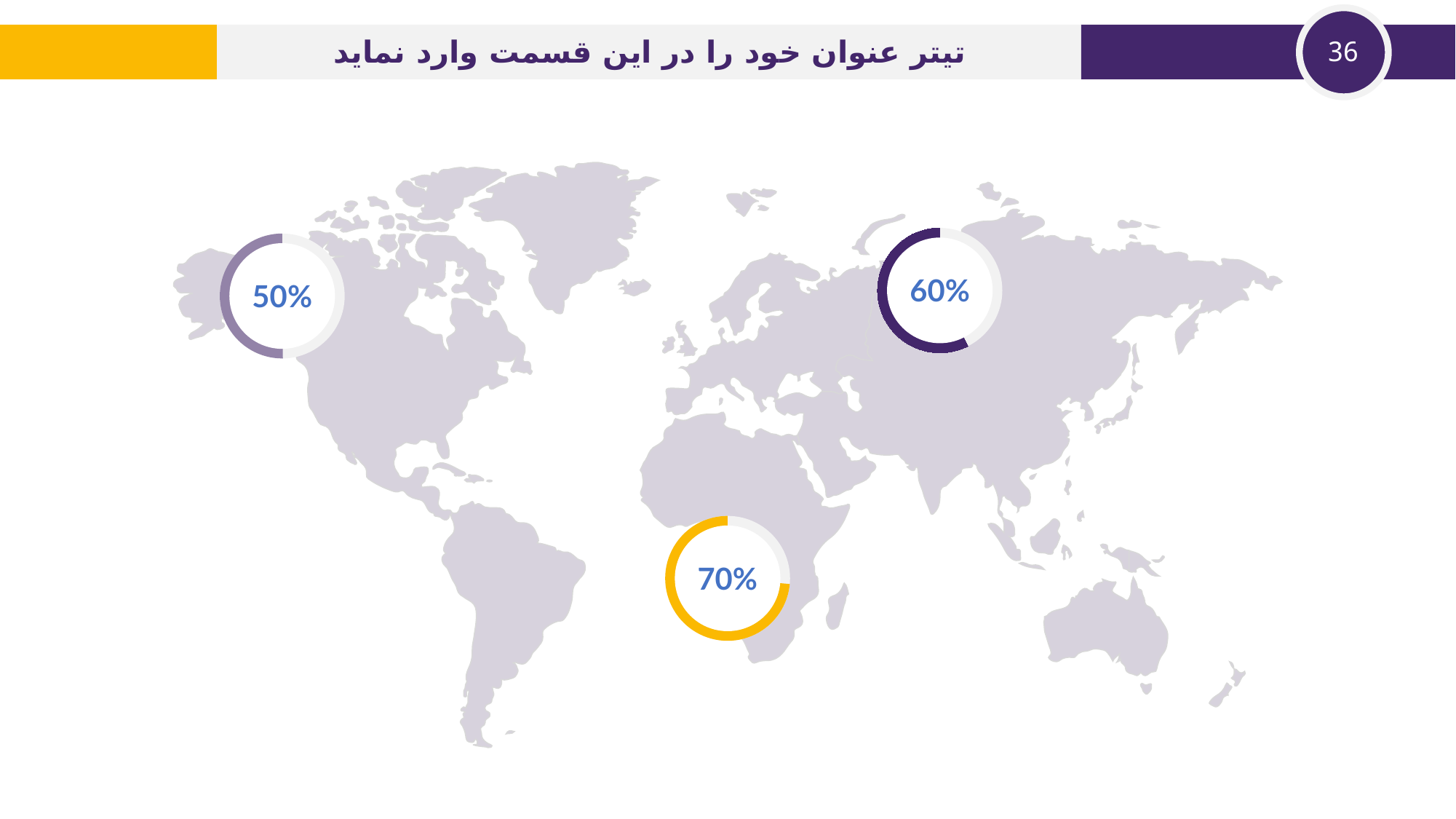

تیتر عنوان خود را در این قسمت وارد نماید

60%

50%

70%